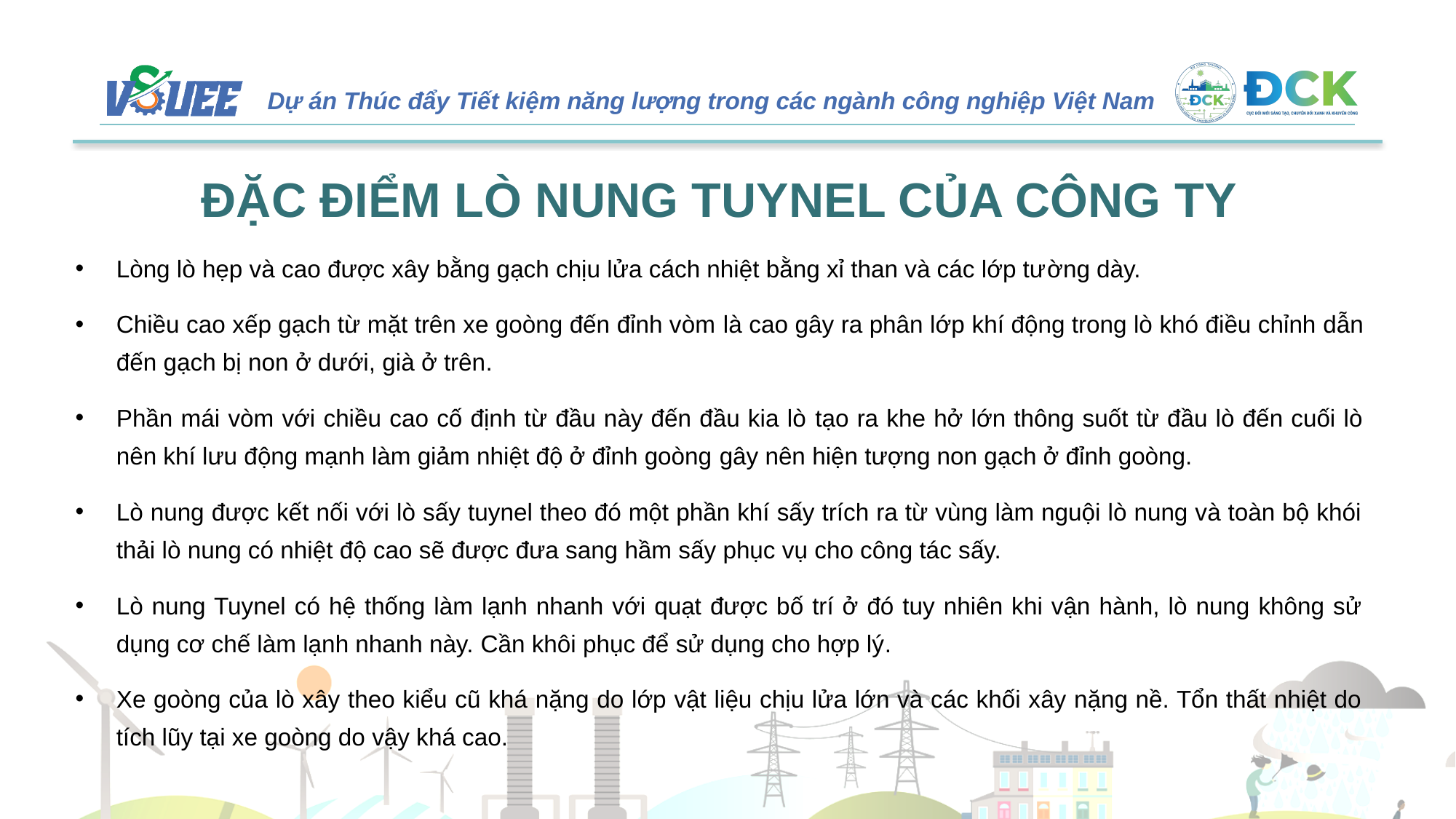

# ĐẶC ĐIỂM LÒ NUNG TUYNEL CỦA CÔNG TY
Lòng lò hẹp và cao được xây bằng gạch chịu lửa cách nhiệt bằng xỉ than và các lớp tường dày.
Chiều cao xếp gạch từ mặt trên xe goòng đến đỉnh vòm là cao gây ra phân lớp khí động trong lò khó điều chỉnh dẫn đến gạch bị non ở dưới, già ở trên.
Phần mái vòm với chiều cao cố định từ đầu này đến đầu kia lò tạo ra khe hở lớn thông suốt từ đầu lò đến cuối lò nên khí lưu động mạnh làm giảm nhiệt độ ở đỉnh goòng gây nên hiện tượng non gạch ở đỉnh goòng.
Lò nung được kết nối với lò sấy tuynel theo đó một phần khí sấy trích ra từ vùng làm nguội lò nung và toàn bộ khói thải lò nung có nhiệt độ cao sẽ được đưa sang hầm sấy phục vụ cho công tác sấy.
Lò nung Tuynel có hệ thống làm lạnh nhanh với quạt được bố trí ở đó tuy nhiên khi vận hành, lò nung không sử dụng cơ chế làm lạnh nhanh này. Cần khôi phục để sử dụng cho hợp lý.
Xe goòng của lò xây theo kiểu cũ khá nặng do lớp vật liệu chịu lửa lớn và các khối xây nặng nề. Tổn thất nhiệt do tích lũy tại xe goòng do vậy khá cao.